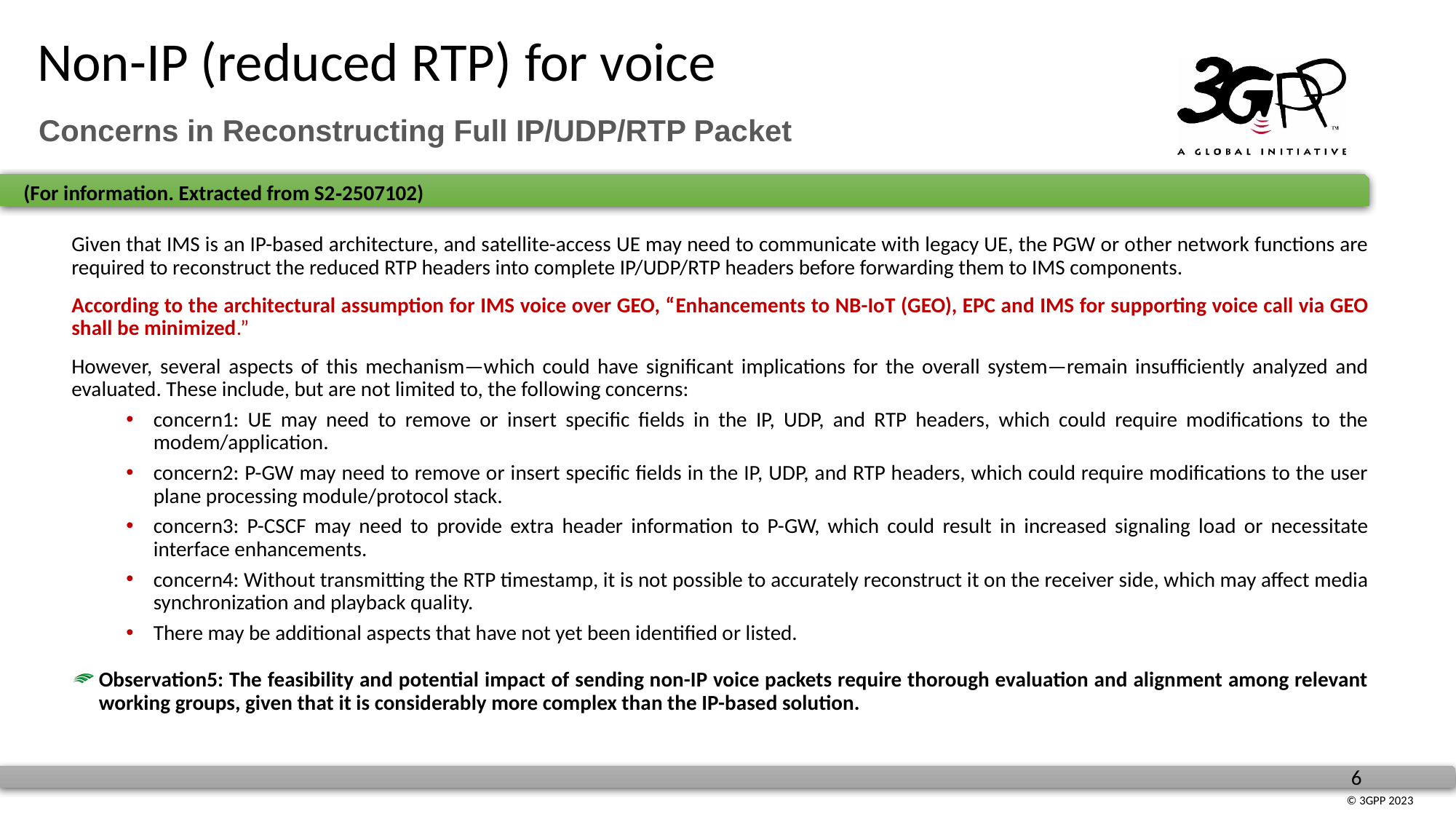

Non-IP (reduced RTP) for voice
Concerns in Reconstructing Full IP/UDP/RTP Packet

(For information. Extracted from S2‑2507102)
Given that IMS is an IP-based architecture, and satellite-access UE may need to communicate with legacy UE, the PGW or other network functions are required to reconstruct the reduced RTP headers into complete IP/UDP/RTP headers before forwarding them to IMS components.
According to the architectural assumption for IMS voice over GEO, “Enhancements to NB-IoT (GEO), EPC and IMS for supporting voice call via GEO shall be minimized.”
However, several aspects of this mechanism—which could have significant implications for the overall system—remain insufficiently analyzed and evaluated. These include, but are not limited to, the following concerns:
concern1: UE may need to remove or insert specific fields in the IP, UDP, and RTP headers, which could require modifications to the modem/application.
concern2: P-GW may need to remove or insert specific fields in the IP, UDP, and RTP headers, which could require modifications to the user plane processing module/protocol stack.
concern3: P-CSCF may need to provide extra header information to P-GW, which could result in increased signaling load or necessitate interface enhancements.
concern4: Without transmitting the RTP timestamp, it is not possible to accurately reconstruct it on the receiver side, which may affect media synchronization and playback quality.
There may be additional aspects that have not yet been identified or listed.

Observation5: The feasibility and potential impact of sending non-IP voice packets require thorough evaluation and alignment among relevant working groups, given that it is considerably more complex than the IP-based solution.